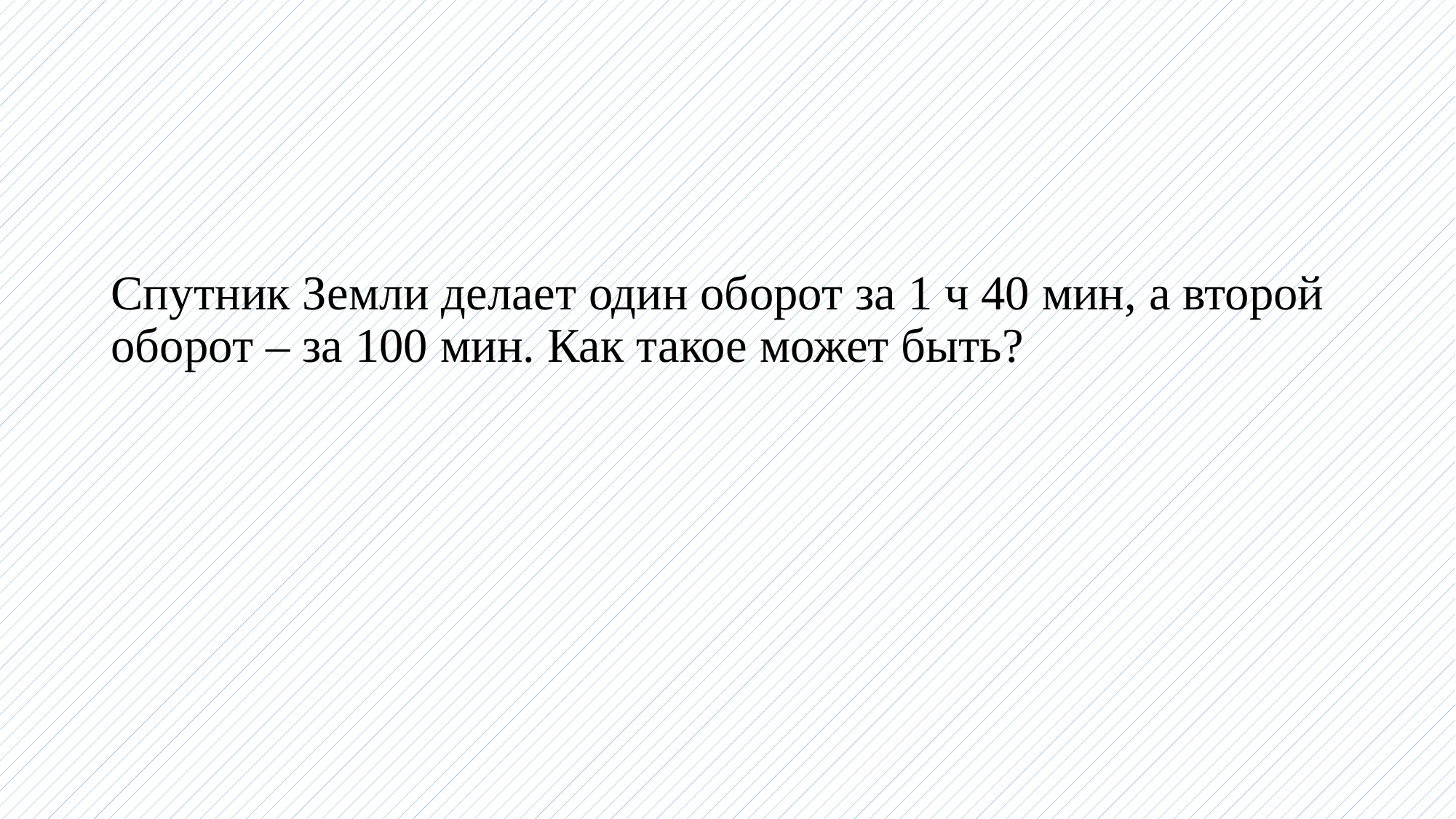

# Спутник Земли делает один оборот за 1 ч 40 мин, а второй оборот – за 100 мин. Как такое может быть?